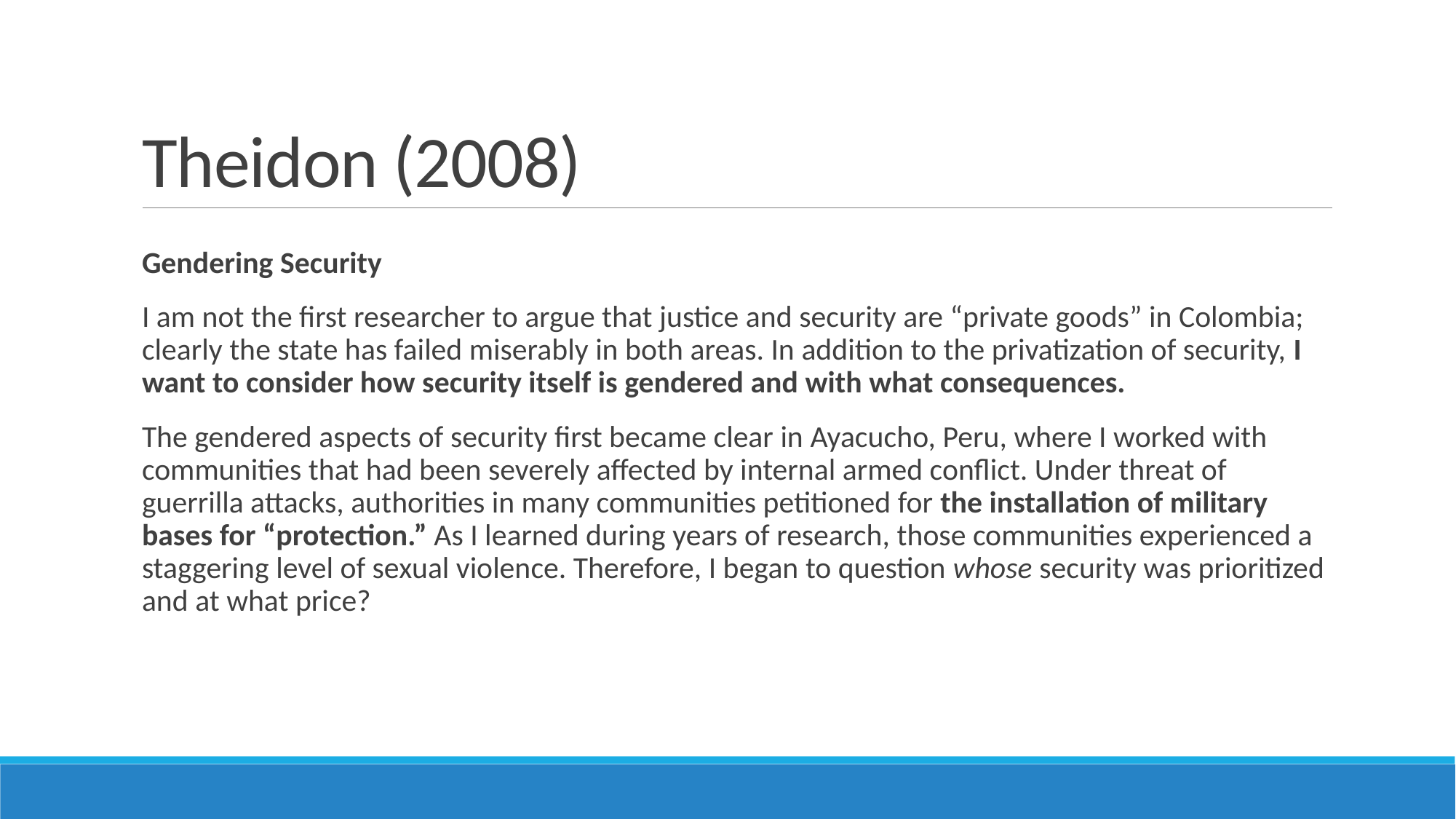

# Theidon (2008)
Gendering Security
I am not the first researcher to argue that justice and security are “private goods” in Colombia; clearly the state has failed miserably in both areas. In addition to the privatization of security, I want to consider how security itself is gendered and with what consequences.
The gendered aspects of security first became clear in Ayacucho, Peru, where I worked with communities that had been severely affected by internal armed conflict. Under threat of guerrilla attacks, authorities in many communities petitioned for the installation of military bases for “protection.” As I learned during years of research, those communities experienced a staggering level of sexual violence. Therefore, I began to question whose security was prioritized and at what price?